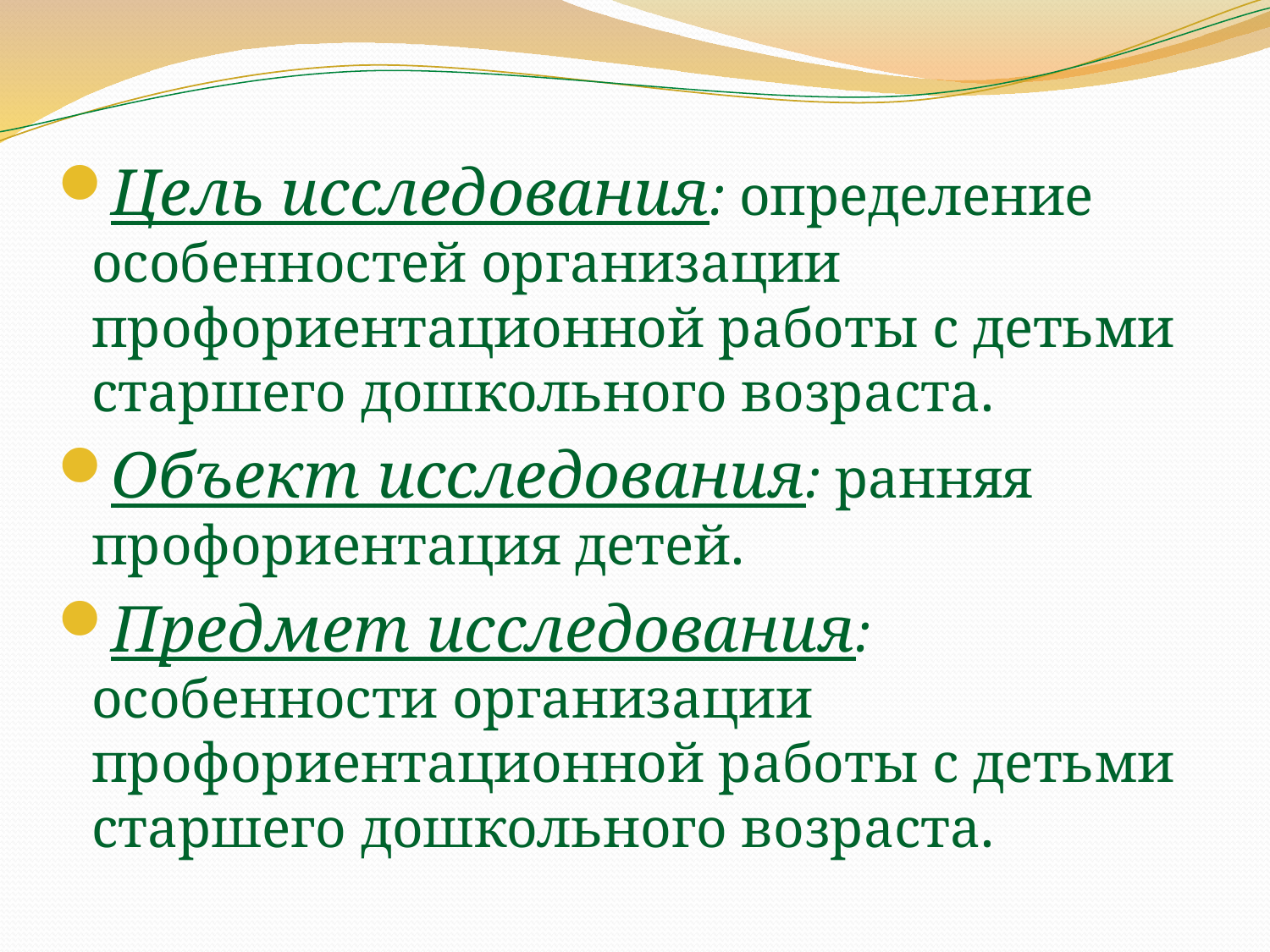

Цель исследования: определение особенностей организации профориентационной работы с детьми старшего дошкольного возраста.
Объект исследования: ранняя профориентация детей.
Предмет исследования: особенности организации профориентационной работы с детьми старшего дошкольного возраста.